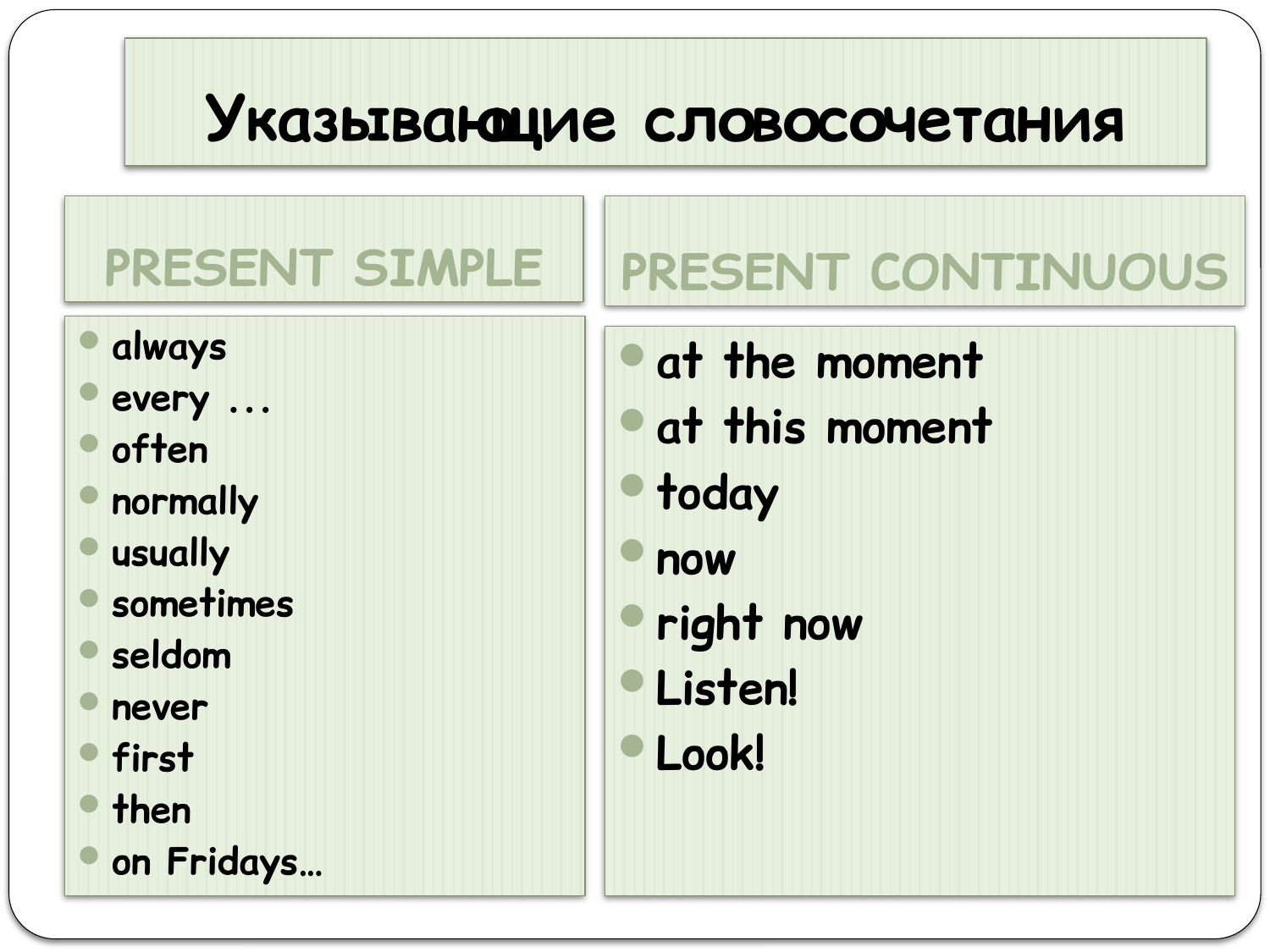

# Указывающие словосочетания
PRESENT SIMPLE
PRESENT CONTINUOUS
always
every ...
often
normally
usually
sometimes
seldom
never
first
then
on Fridays…

at the moment
at this moment
today
now
right now
Listen!
Look!